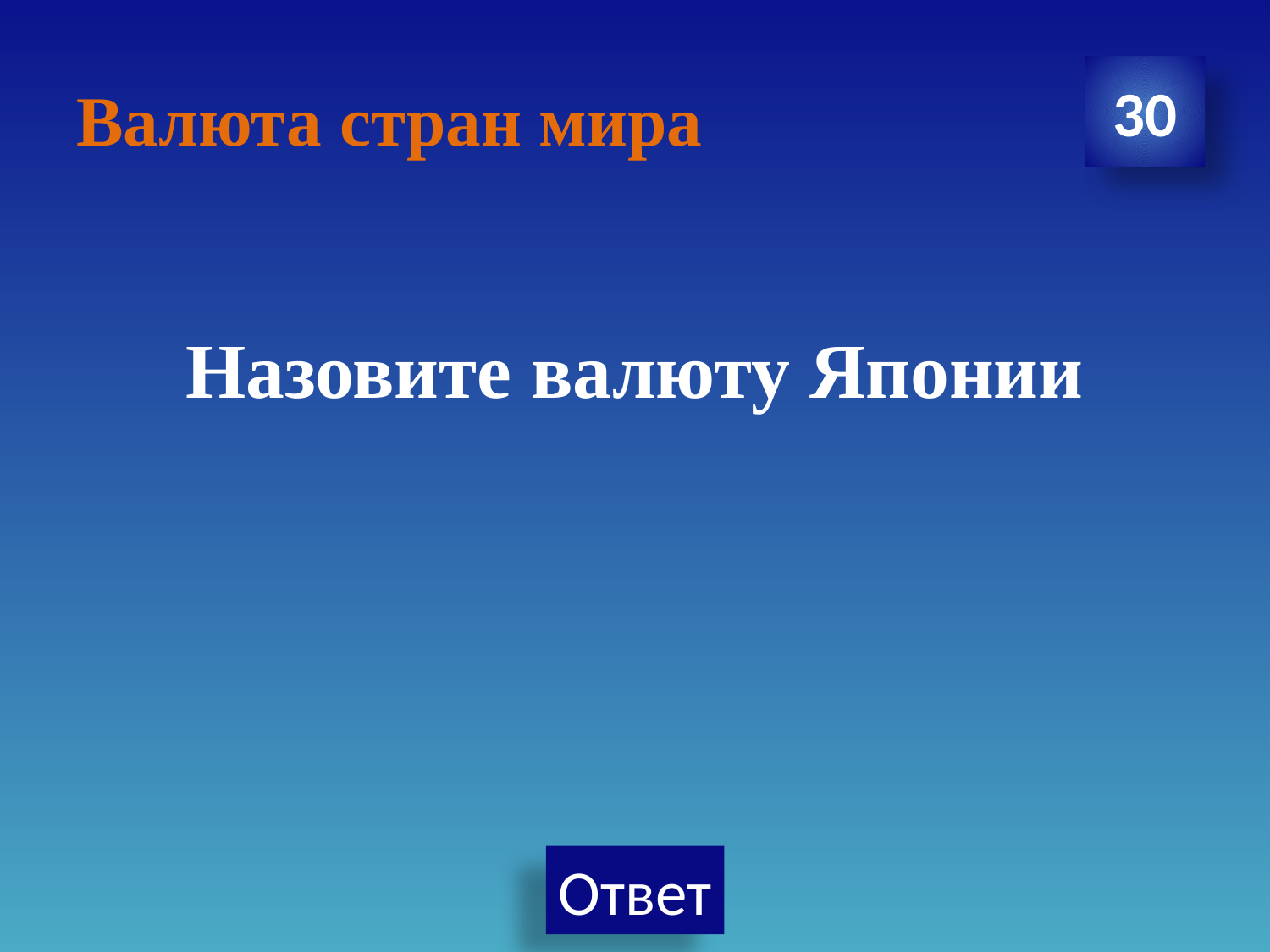

# Валюта стран мира
30

Назовите валюту Японии